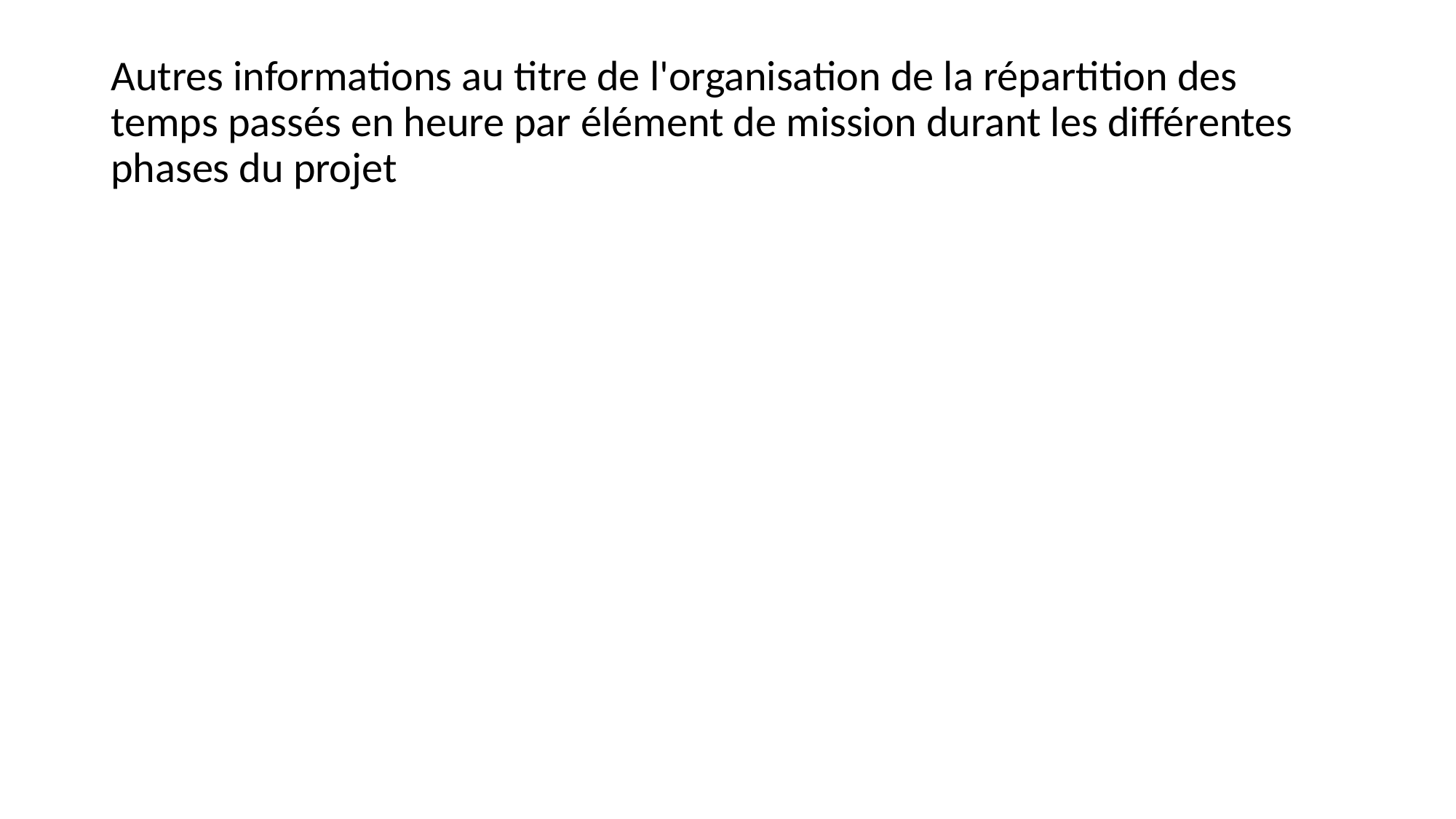

# Autres informations au titre de l'organisation de la répartition des temps passés en heure par élément de mission durant les différentes phases du projet